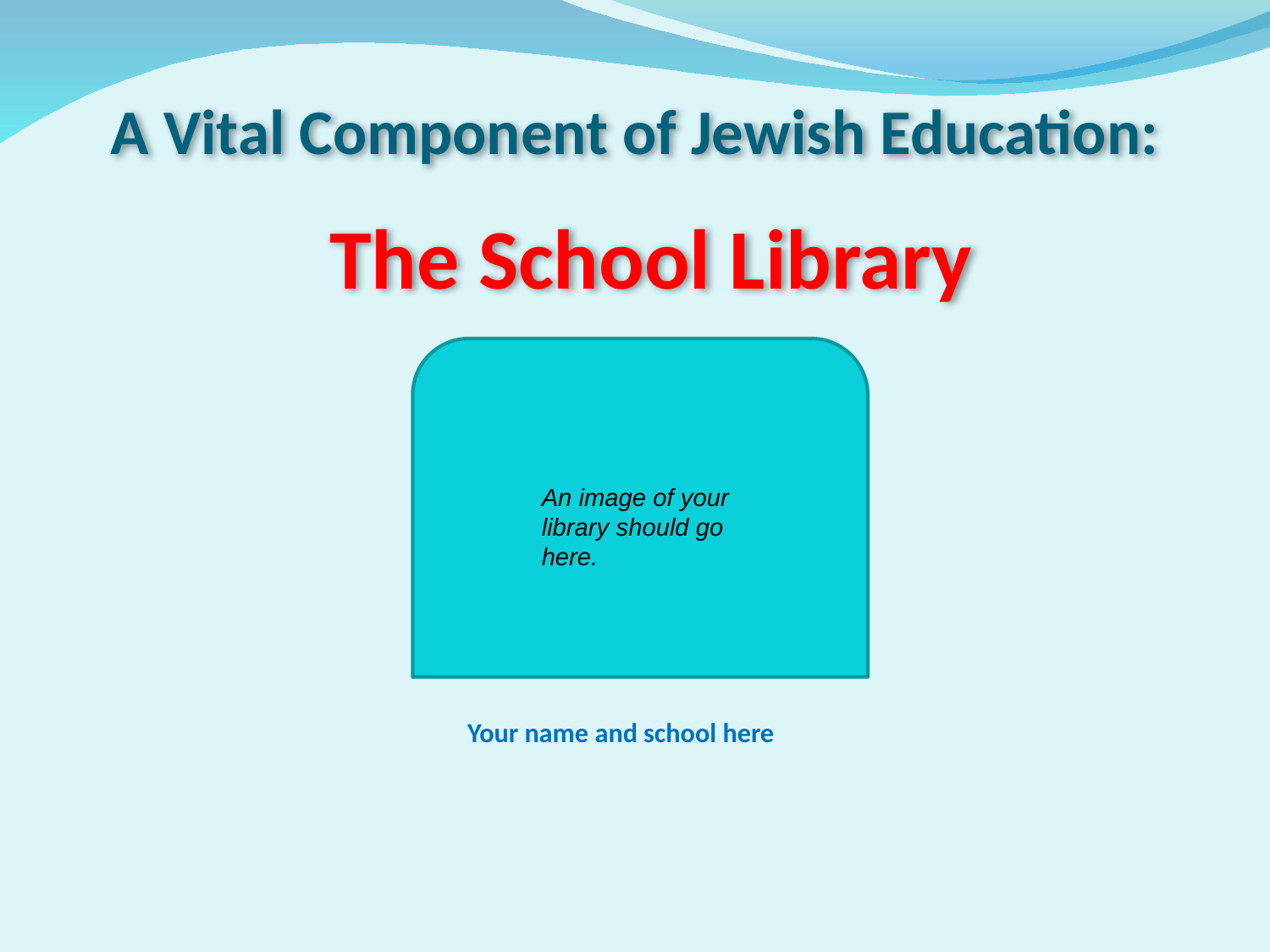

# A Vital Component of Jewish Education:
The School Library

An image of your library should go here.
Your name and school here